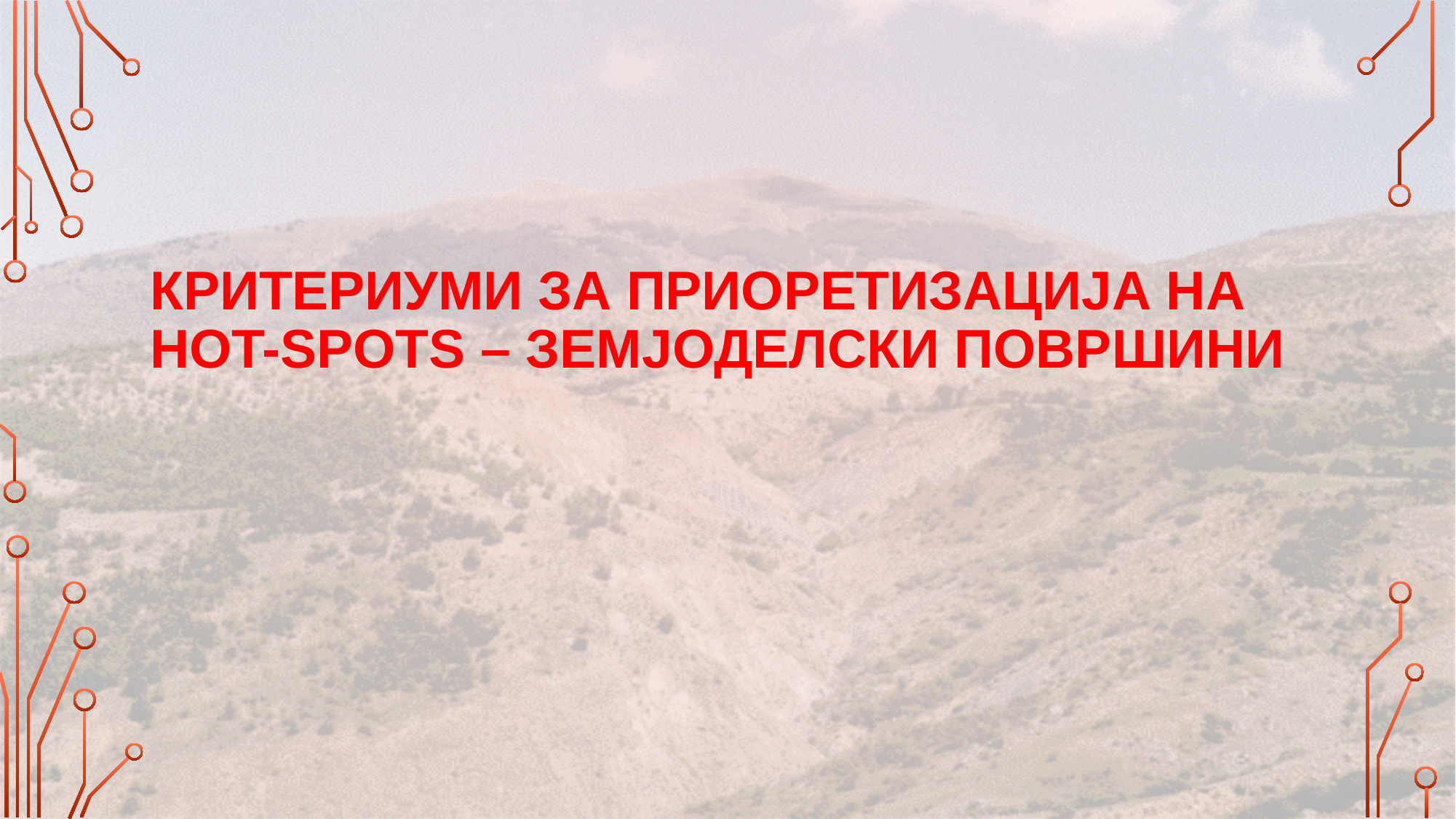

# Критериуми за приоретизација на hot-spots – земјоделСки површини